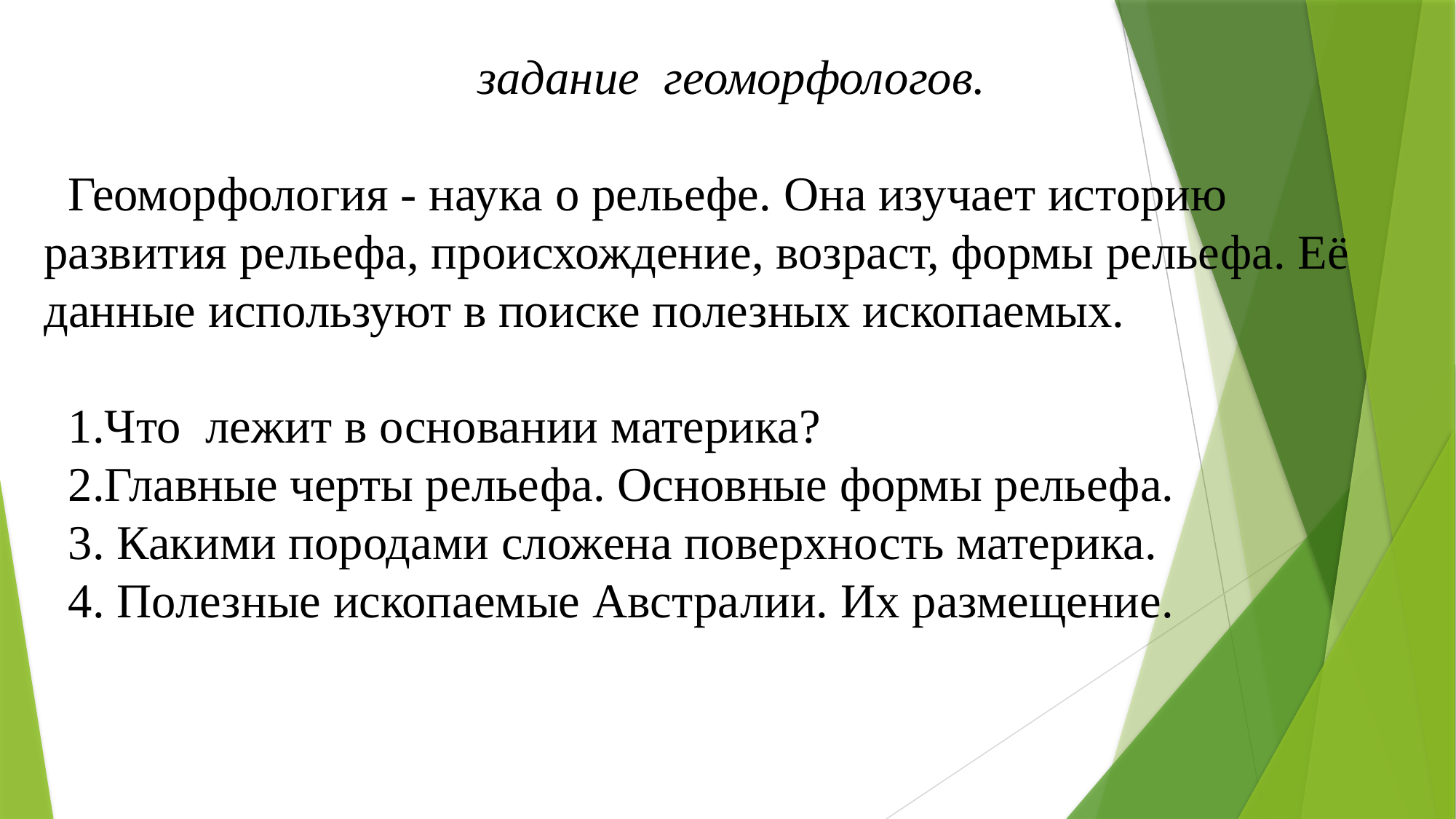

задание  геоморфологов.

  Геоморфология - наука о рельефе. Она изучает историю развития рельефа, происхождение, возраст, формы рельефа. Её данные используют в поиске полезных ископаемых.

  1.Что  лежит в основании материка?
  2.Главные черты рельефа. Основные формы рельефа.
  3. Какими породами сложена поверхность материка.
  4. Полезные ископаемые Австралии. Их размещение.